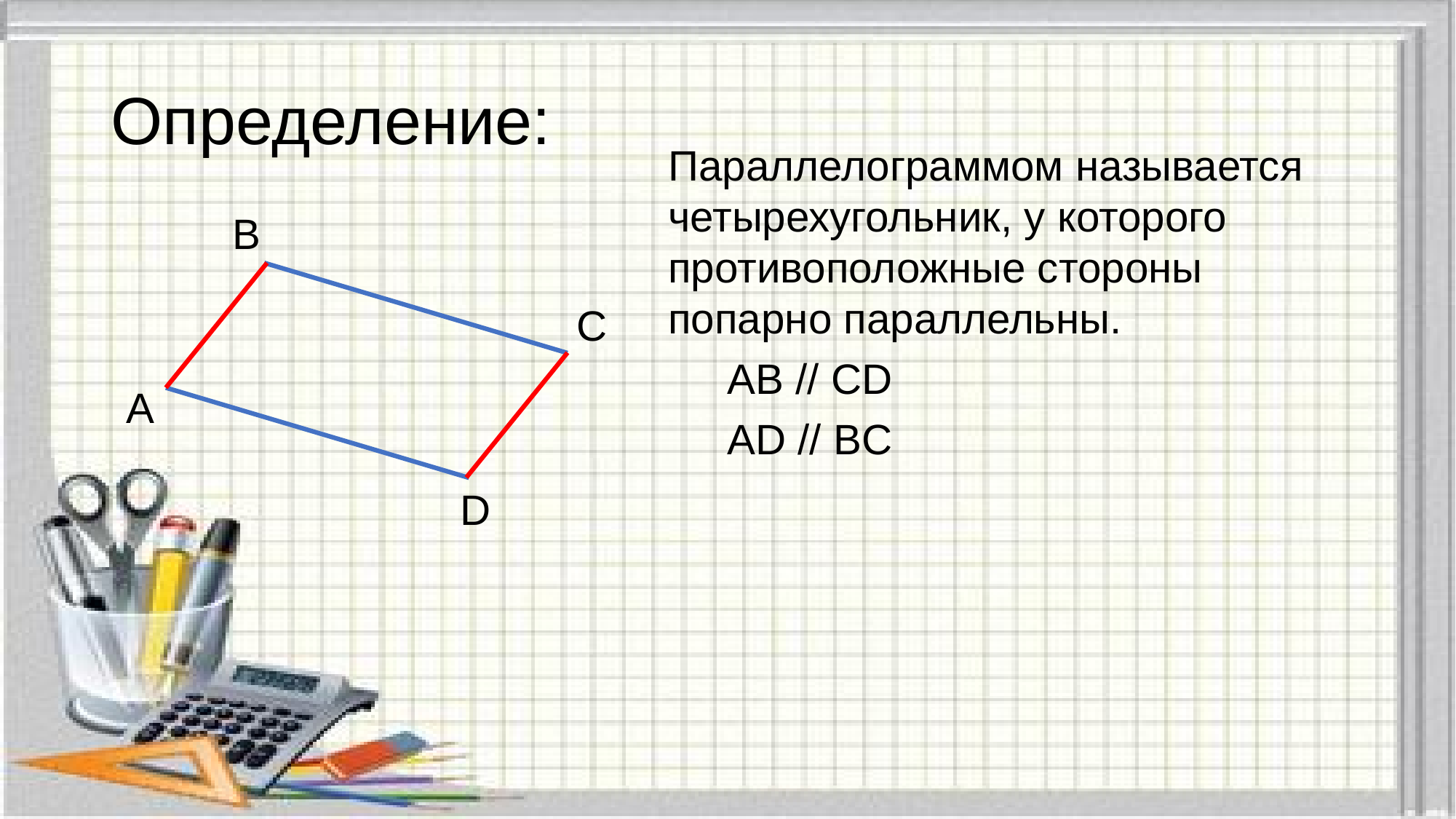

# Определение:
Параллелограммом называется четырехугольник, у которого противоположные стороны попарно параллельны.
     AB // CD
     AD // BC
B
C
A
D